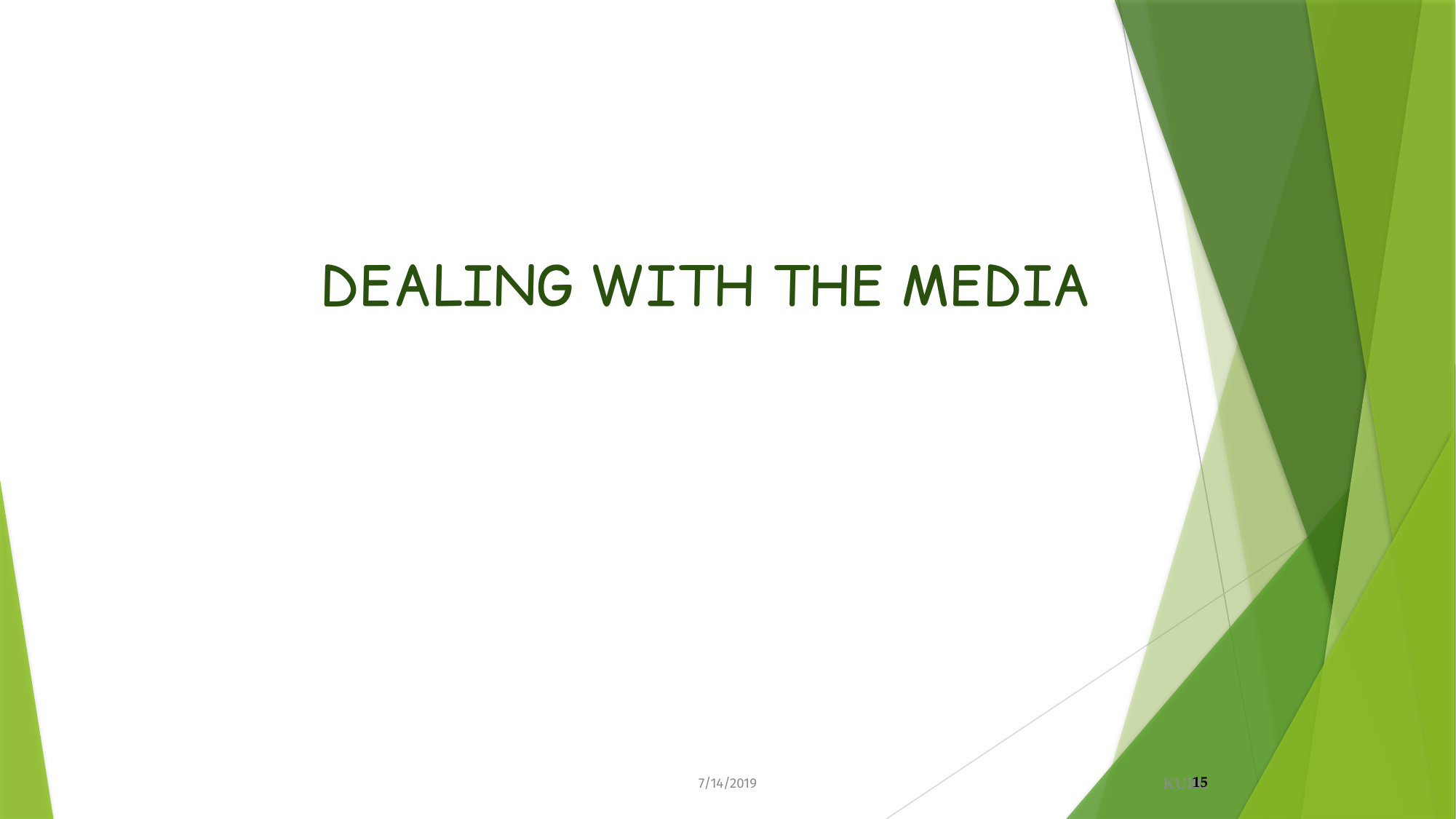

#

Dealing With the Media
7/14/2019
KURC
15